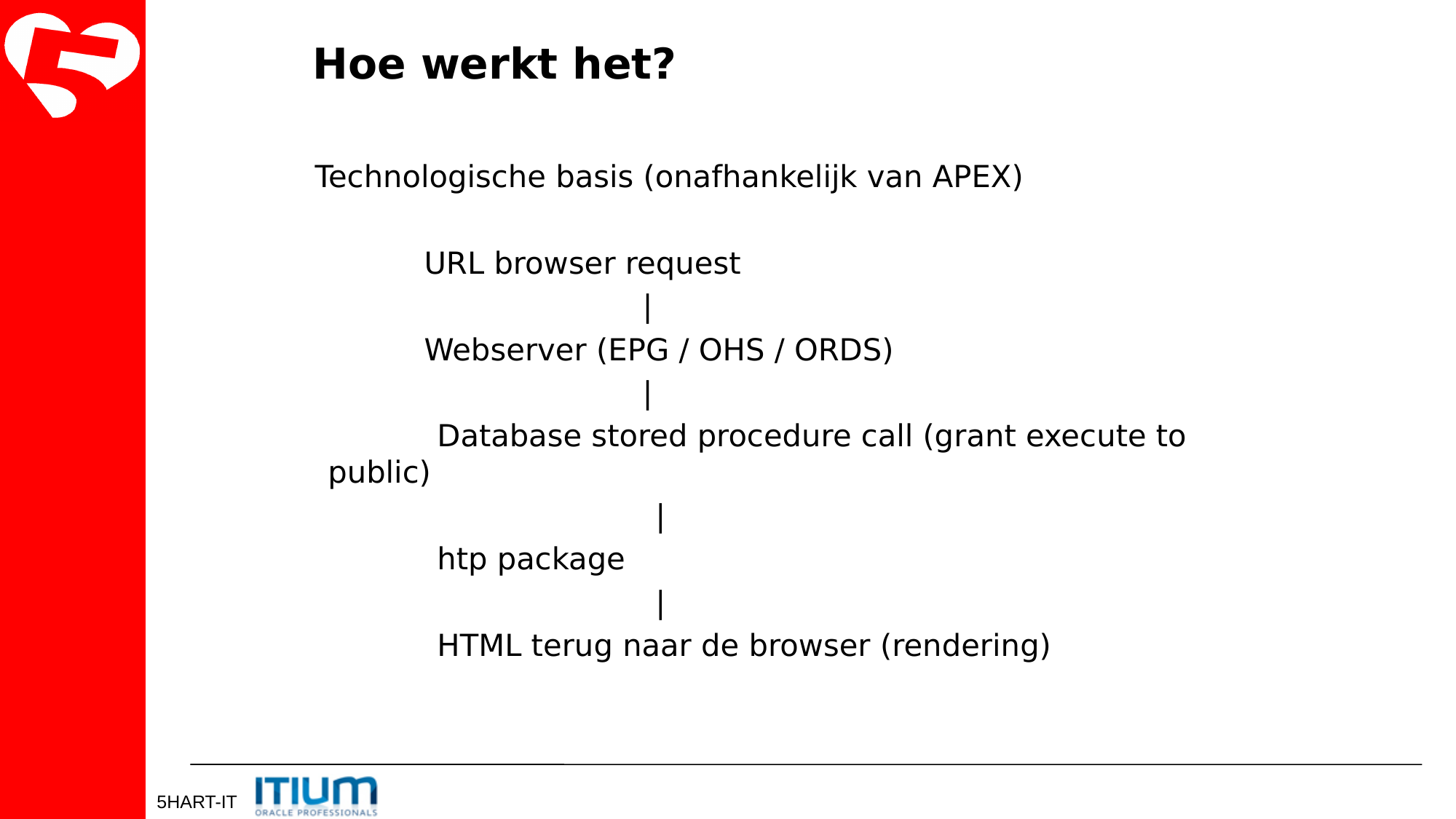

Hoe werkt het?
Technologische basis (onafhankelijk van APEX)

	URL browser request
			|
	Webserver (EPG / OHS / ORDS)
			|
	Database stored procedure call (grant execute to public)
			|
	htp package
			|
	HTML terug naar de browser (rendering)